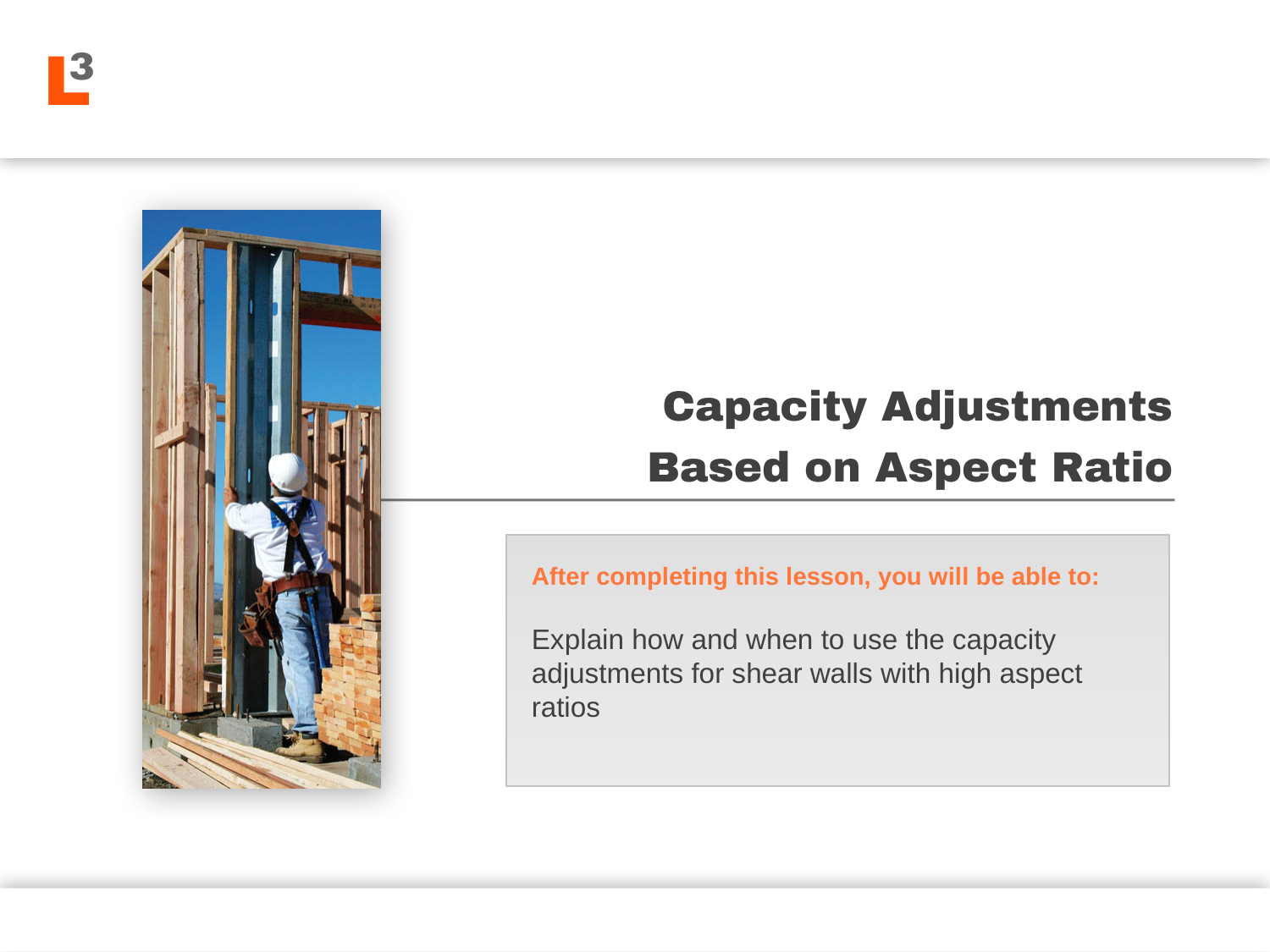

L
3
Capacity Adjustments
Based on Aspect Ratio
After completing this lesson, you will be able to:
Explain how and when to use the capacity adjustments for shear walls with high aspect ratios